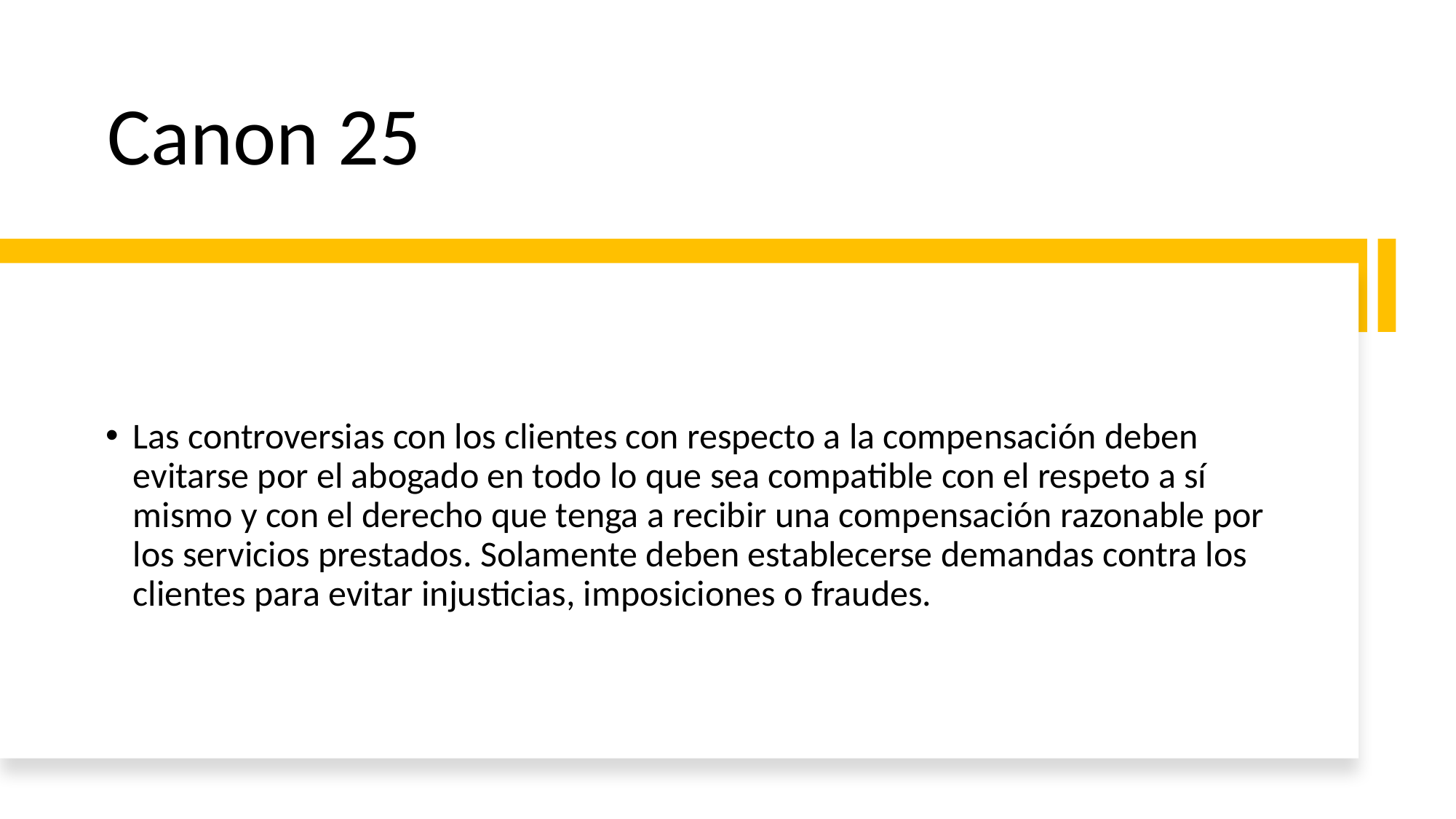

# Canon 25

Las controversias con los clientes con respecto a la compensación deben evitarse por el abogado en todo lo que sea compatible con el respeto a sí mismo y con el derecho que tenga a recibir una compensación razonable por los servicios prestados. Solamente deben establecerse demandas contra los clientes para evitar injusticias, imposiciones o fraudes.